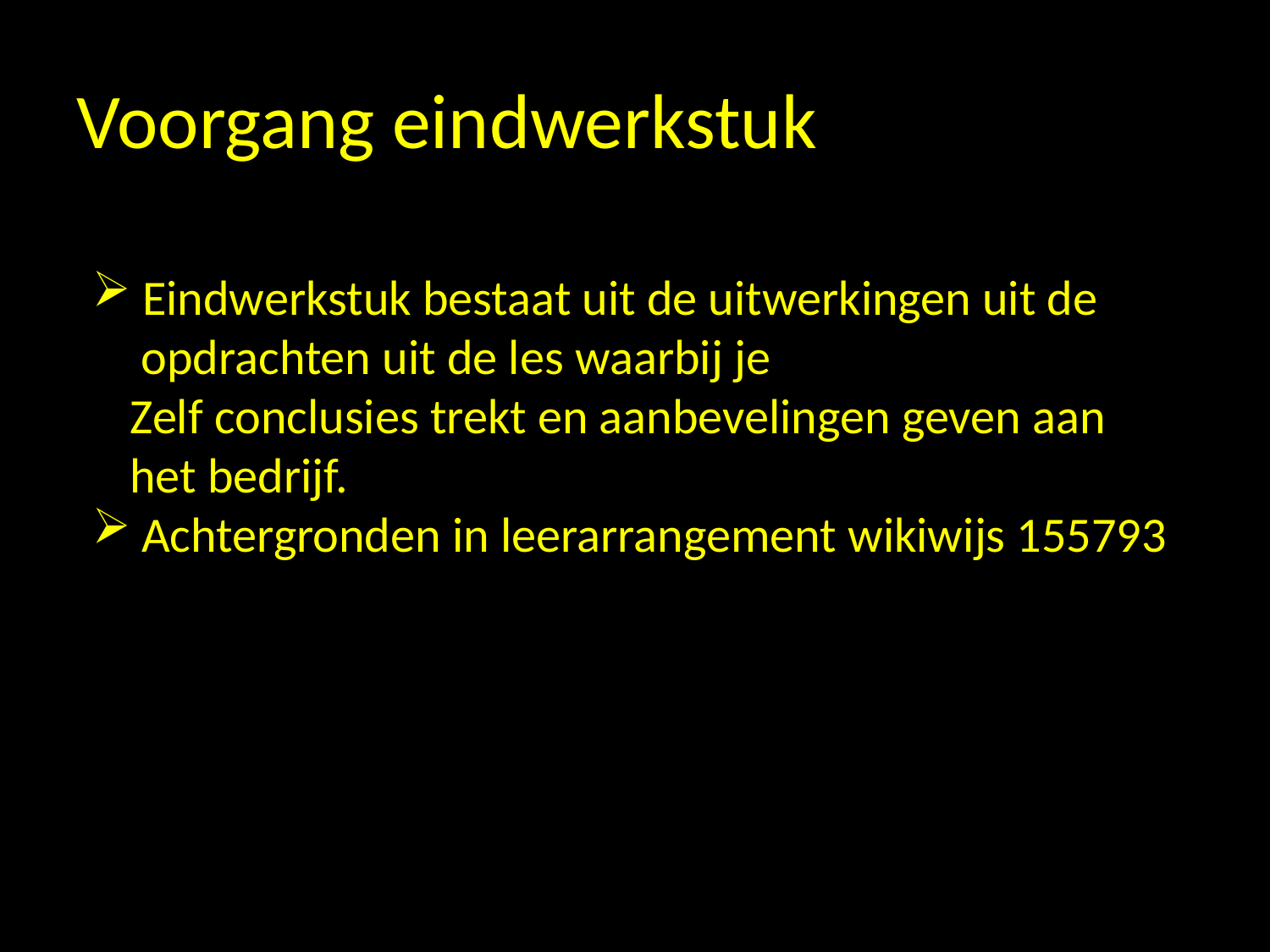

# Voorgang eindwerkstuk
 Eindwerkstuk bestaat uit de uitwerkingen uit de
 opdrachten uit de les waarbij je
Zelf conclusies trekt en aanbevelingen geven aan het bedrijf.
Achtergronden in leerarrangement wikiwijs 155793